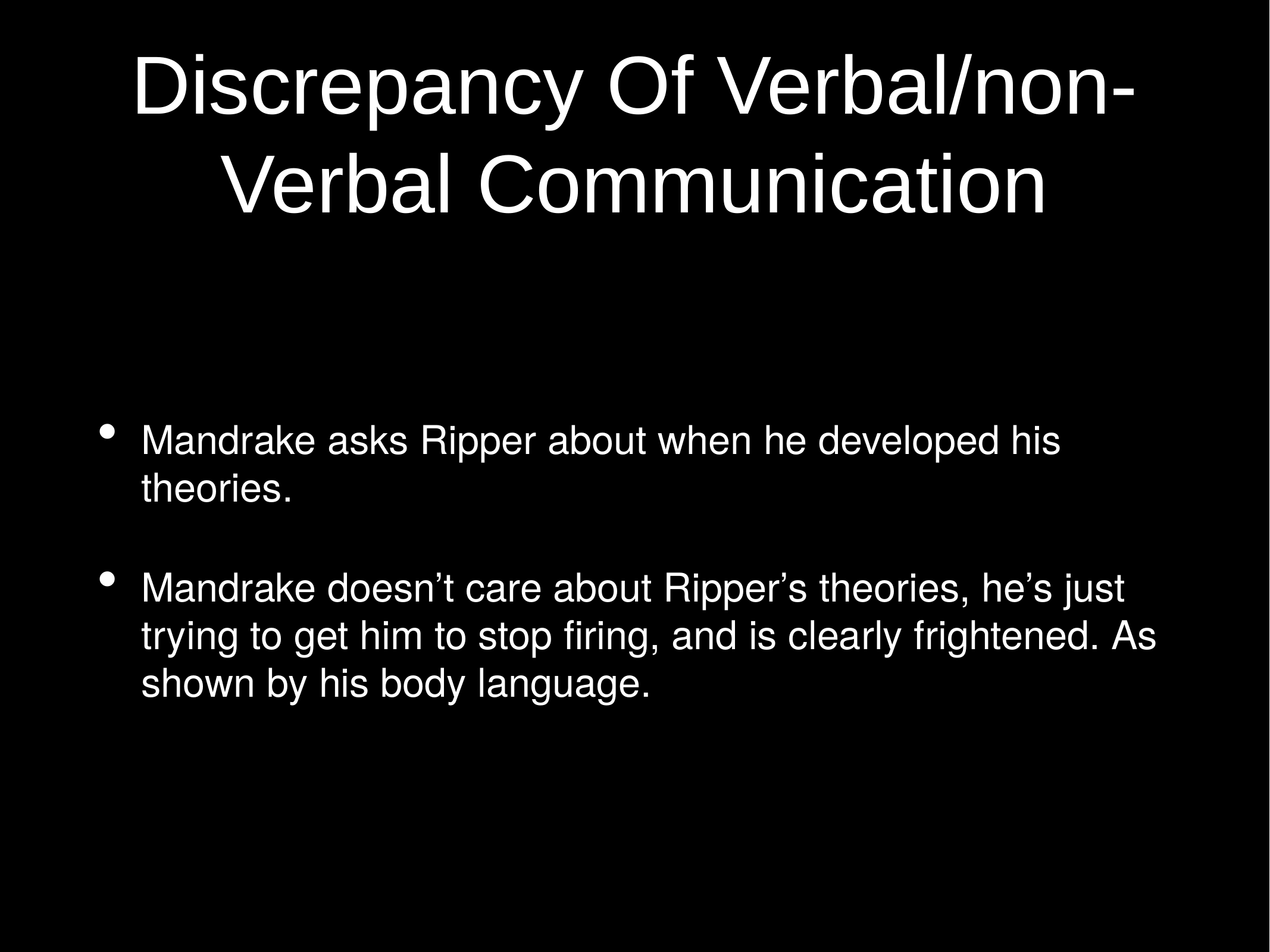

# Discrepancy Of Verbal/non-Verbal Communication
Mandrake asks Ripper about when he developed his theories.
Mandrake doesn’t care about Ripper’s theories, he’s just trying to get him to stop firing, and is clearly frightened. As shown by his body language.